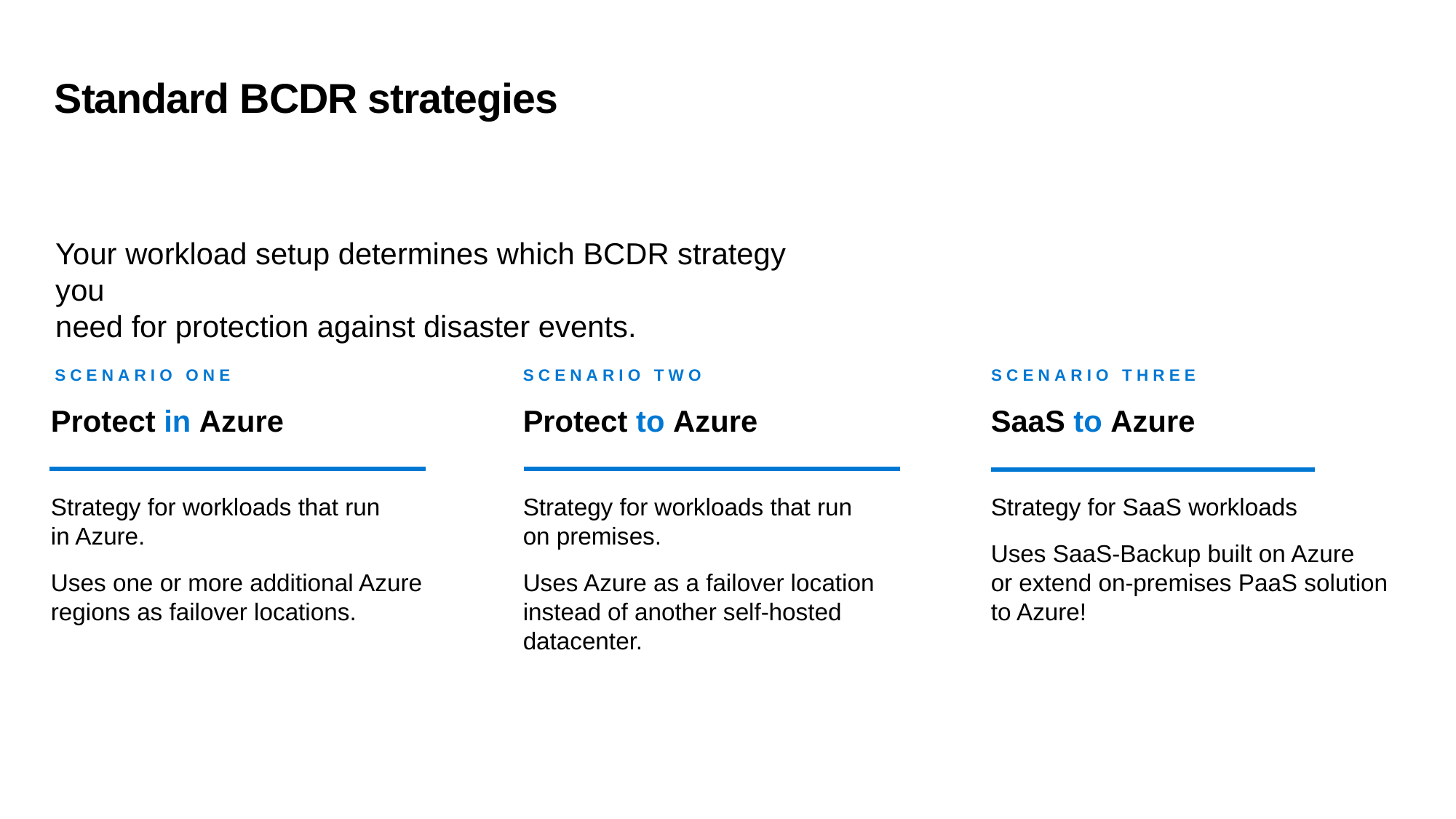

# Standard BCDR strategies
Your workload setup determines which BCDR strategy you
need for protection against disaster events.
SCENARIO ONE
SCENARIO TWO
SCENARIO THREE
Protect in Azure
Strategy for workloads that run
in Azure.
Uses one or more additional Azure regions as failover locations.
Protect to Azure
Strategy for workloads that run
on premises.
Uses Azure as a failover location instead of another self-hosted datacenter.
SaaS to Azure
Strategy for SaaS workloads
Uses SaaS-Backup built on Azure
or extend on-premises PaaS solution to Azure!